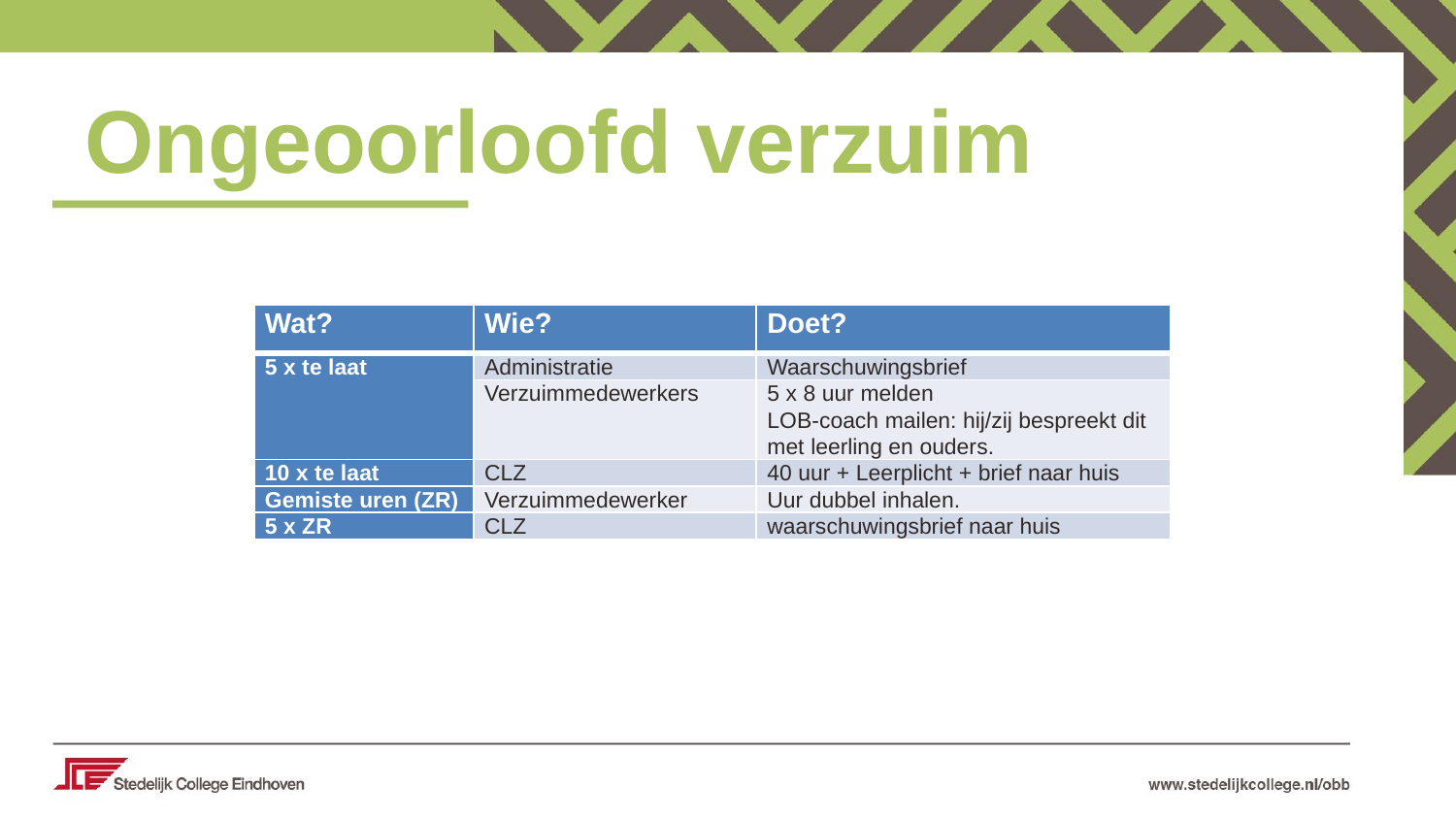

Ongeoorloofd verzuim
| Wat? | Wie? | Doet? |
| --- | --- | --- |
| 5 x te laat | Administratie | Waarschuwingsbrief |
|  | Verzuimmedewerkers | 5 x 8 uur melden LOB-coach mailen: hij/zij bespreekt dit met leerling en ouders. |
| 10 x te laat | CLZ | 40 uur + Leerplicht + brief naar huis |
| Gemiste uren (ZR) | Verzuimmedewerker | Uur dubbel inhalen. |
| 5 x ZR | CLZ | waarschuwingsbrief naar huis |